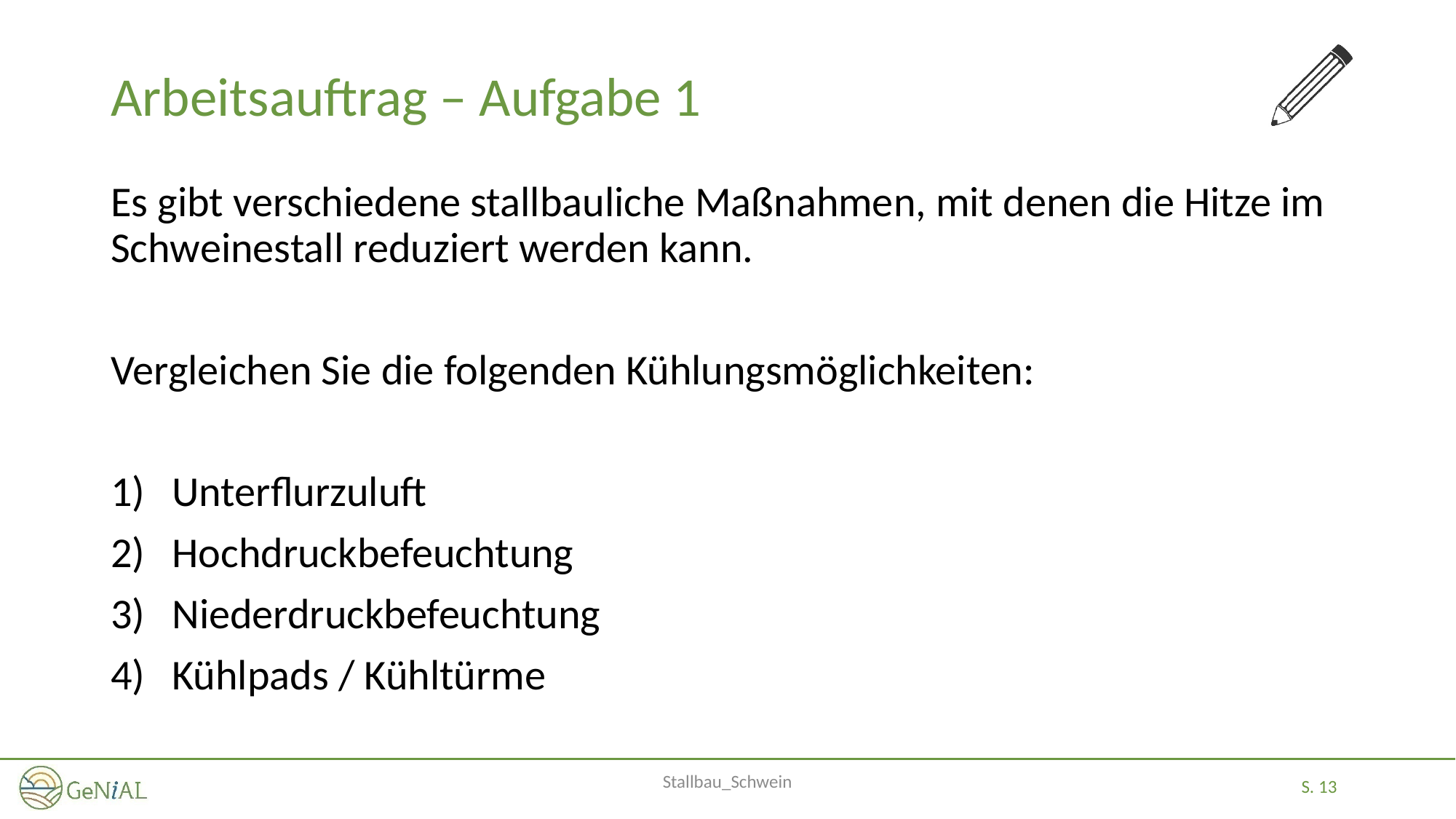

# Arbeitsauftrag – Aufgabe 1
Es gibt verschiedene stallbauliche Maßnahmen, mit denen die Hitze im Schweinestall reduziert werden kann.

Vergleichen Sie die folgenden Kühlungsmöglichkeiten:

Unterflurzuluft
Hochdruckbefeuchtung
Niederdruckbefeuchtung
Kühlpads / Kühltürme

Stallbau_Schwein